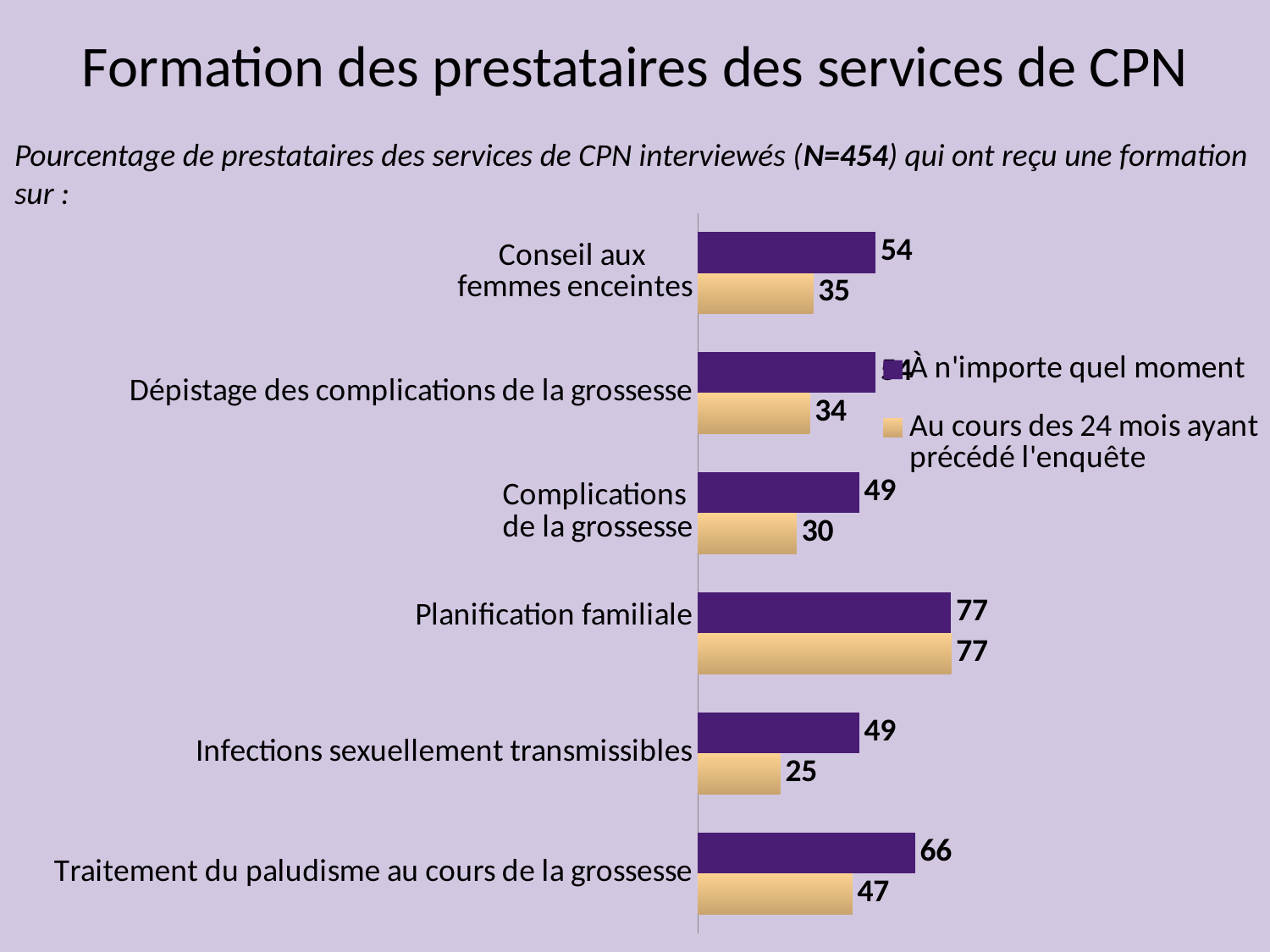

Formation des prestataires des services de CPN
Pourcentage de prestataires des services de CPN interviewés (N=454) qui ont reçu une formation sur :

### Chart

| Category | Au cours des 24 mois ayant précédé l'enquête | À n'importe quel moment |
|---|---|---|
| Traitement du paludisme au cours de la grossesse | 47.0 | 66.0 |
| Infections sexuellement transmissibles | 25.0 | 49.0 |
| Planification familiale
 | 77.0 | 77.0 |
| Complications
de la grossesse | 30.0 | 49.0 |
| Dépistage des complications de la grossesse | 34.0 | 54.0 |
| Conseil aux
femmes enceintes | 35.0 | 54.0 |